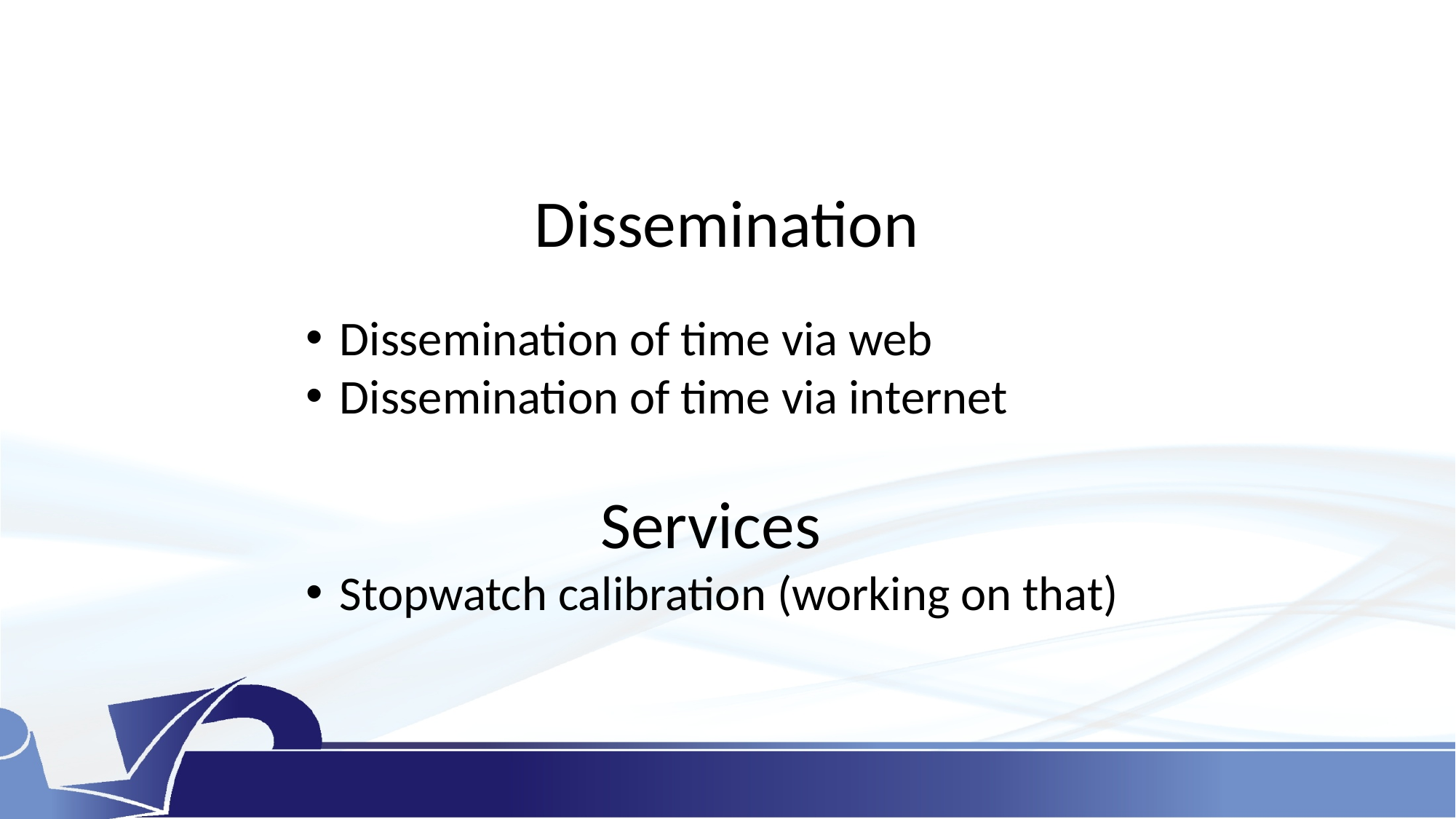

# Dissemination
Dissemination of time via web
Dissemination of time via internet

            Services
Stopwatch calibration (working on that)